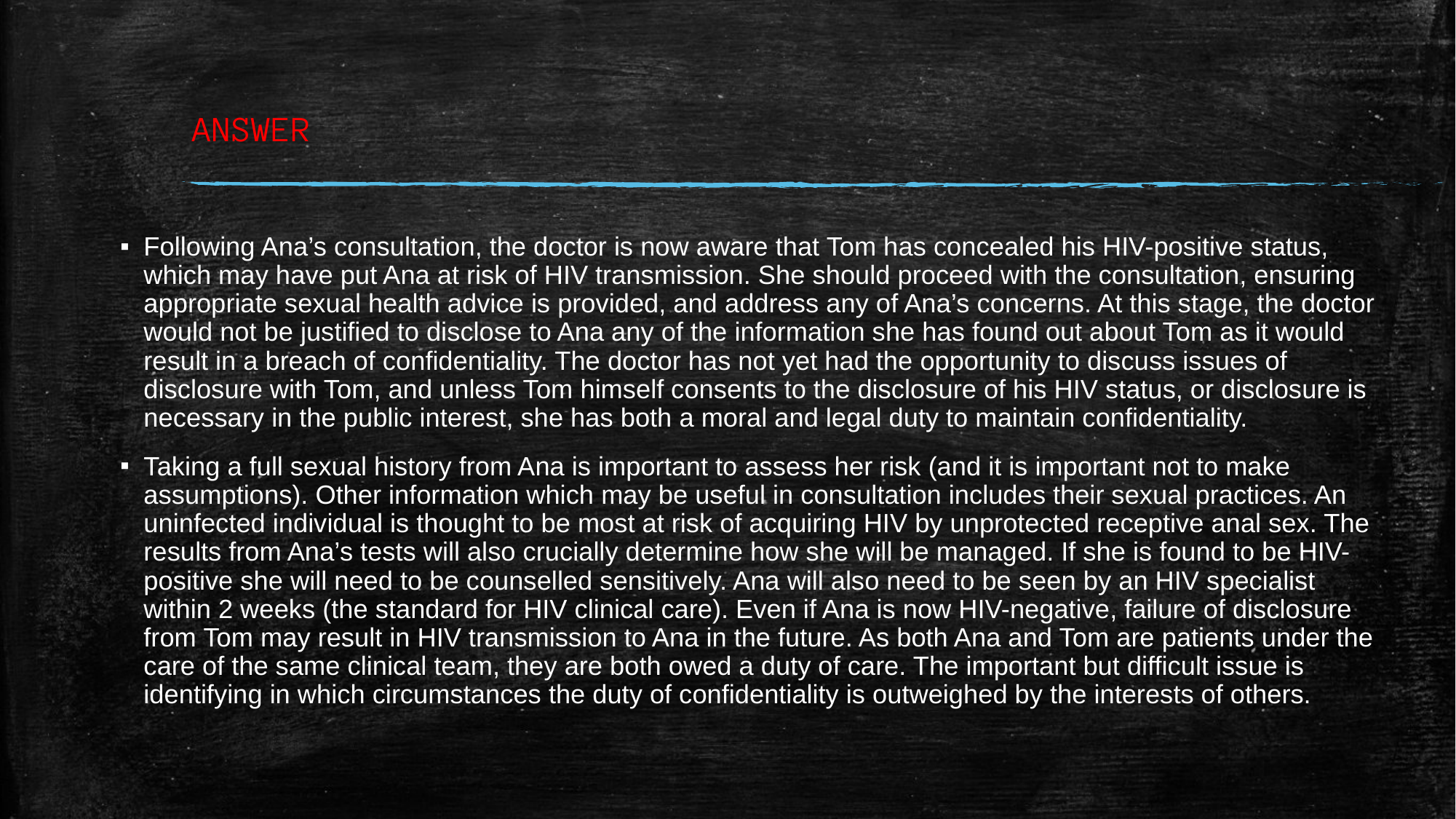

# ANSWER
Following Ana’s consultation, the doctor is now aware that Tom has concealed his HIV-positive status, which may have put Ana at risk of HIV transmission. She should proceed with the consultation, ensuring appropriate sexual health advice is provided, and address any of Ana’s concerns. At this stage, the doctor would not be justified to disclose to Ana any of the information she has found out about Tom as it would result in a breach of confidentiality. The doctor has not yet had the opportunity to discuss issues of disclosure with Tom, and unless Tom himself consents to the disclosure of his HIV status, or disclosure is necessary in the public interest, she has both a moral and legal duty to maintain confidentiality.
Taking a full sexual history from Ana is important to assess her risk (and it is important not to make assumptions). Other information which may be useful in consultation includes their sexual practices. An uninfected individual is thought to be most at risk of acquiring HIV by unprotected receptive anal sex. The results from Ana’s tests will also crucially determine how she will be managed. If she is found to be HIV-positive she will need to be counselled sensitively. Ana will also need to be seen by an HIV specialist within 2 weeks (the standard for HIV clinical care). Even if Ana is now HIV-negative, failure of disclosure from Tom may result in HIV transmission to Ana in the future. As both Ana and Tom are patients under the care of the same clinical team, they are both owed a duty of care. The important but difficult issue is identifying in which circumstances the duty of confidentiality is outweighed by the interests of others.